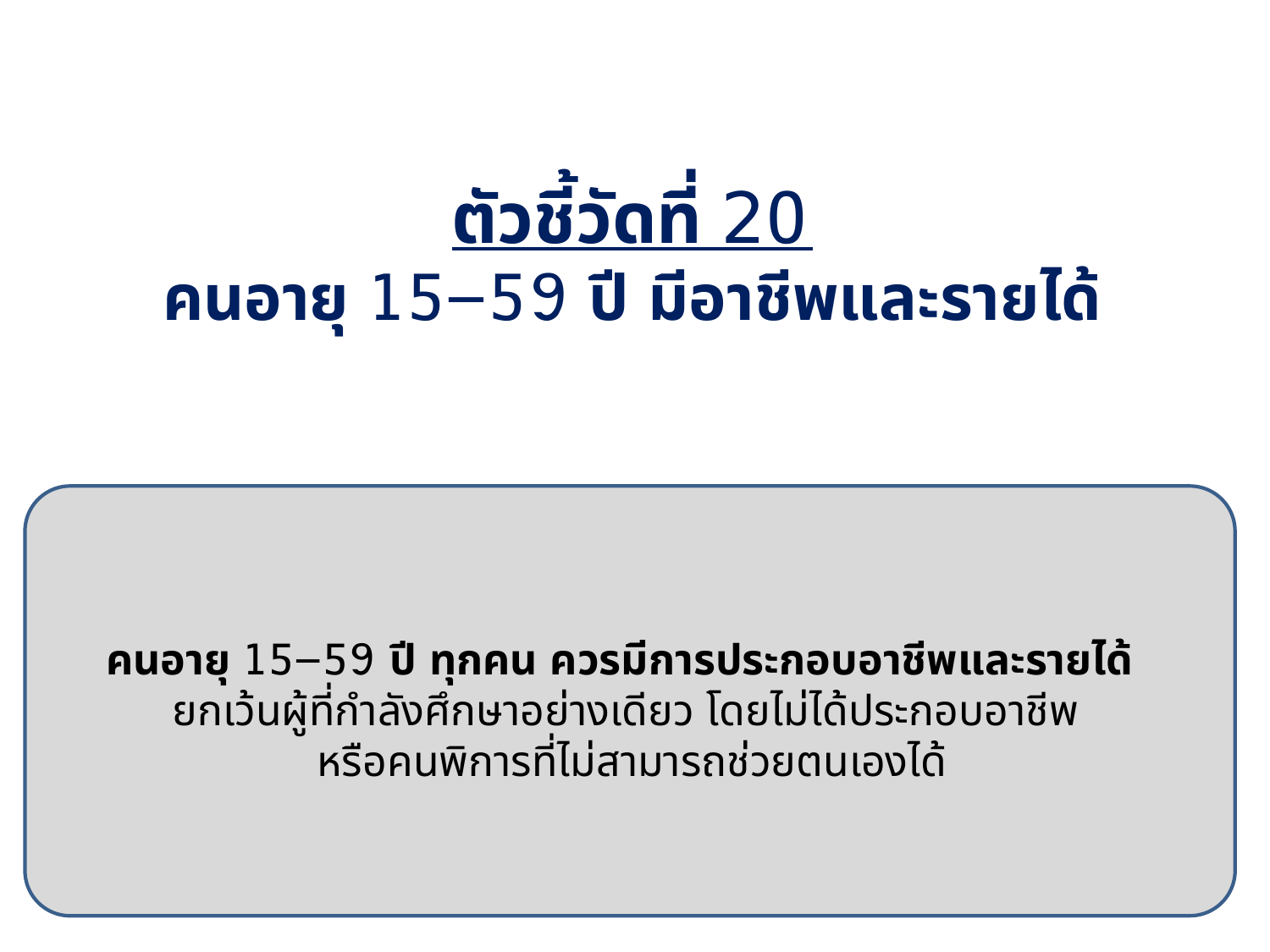

ตัวชี้วัดที่ 20
คนอายุ 15–59 ปี มีอาชีพและรายได้

คนอายุ 15–59 ปี ทุกคน ควรมีการประกอบอาชีพและรายได้
ยกเว้นผู้ที่กำลังศึกษาอย่างเดียว โดยไม่ได้ประกอบอาชีพ
หรือคนพิการที่ไม่สามารถช่วยตนเองได้